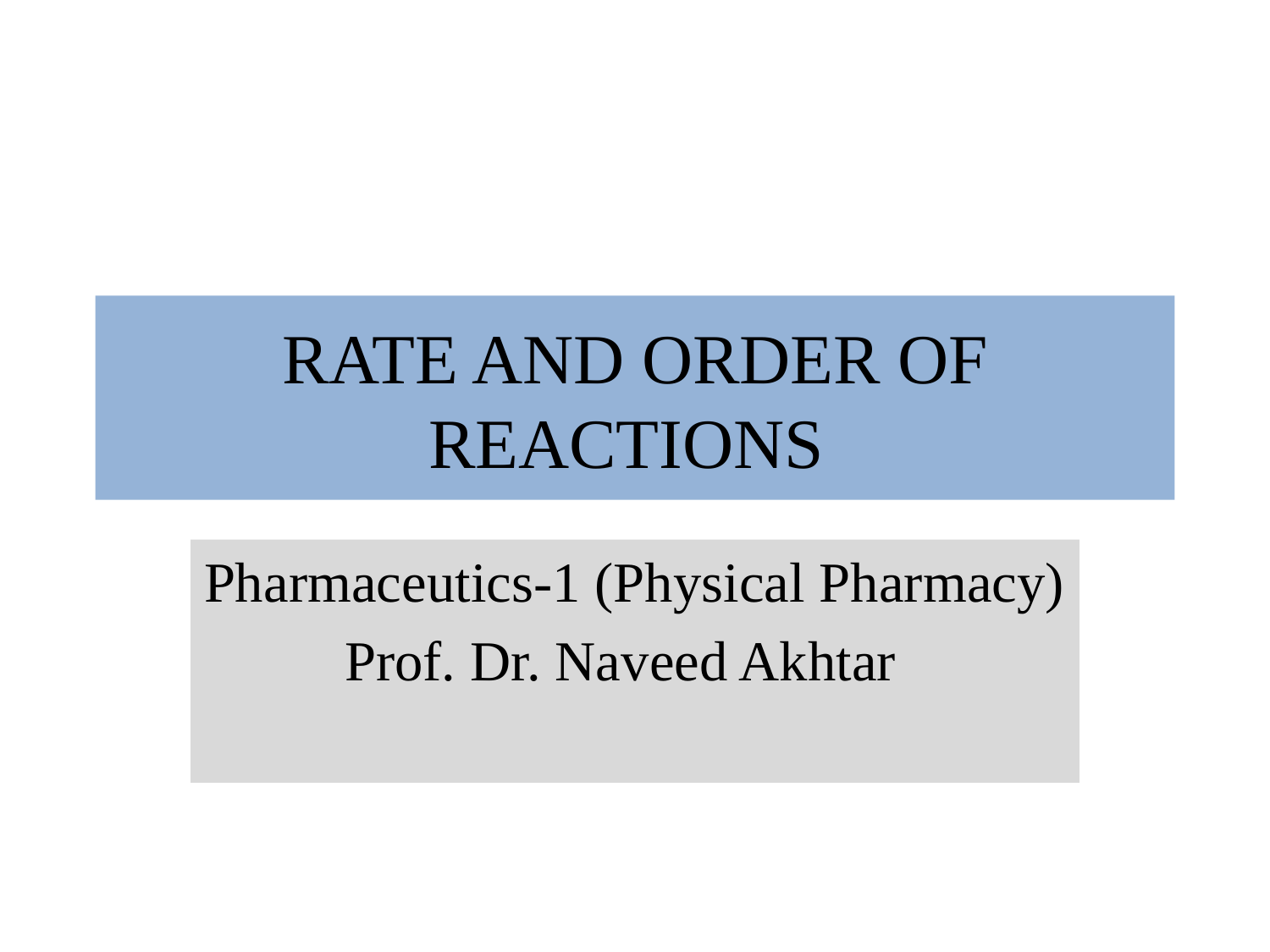

# RATE AND ORDER OF REACTIONS
Pharmaceutics-1 (Physical Pharmacy)
Prof. Dr. Naveed Akhtar